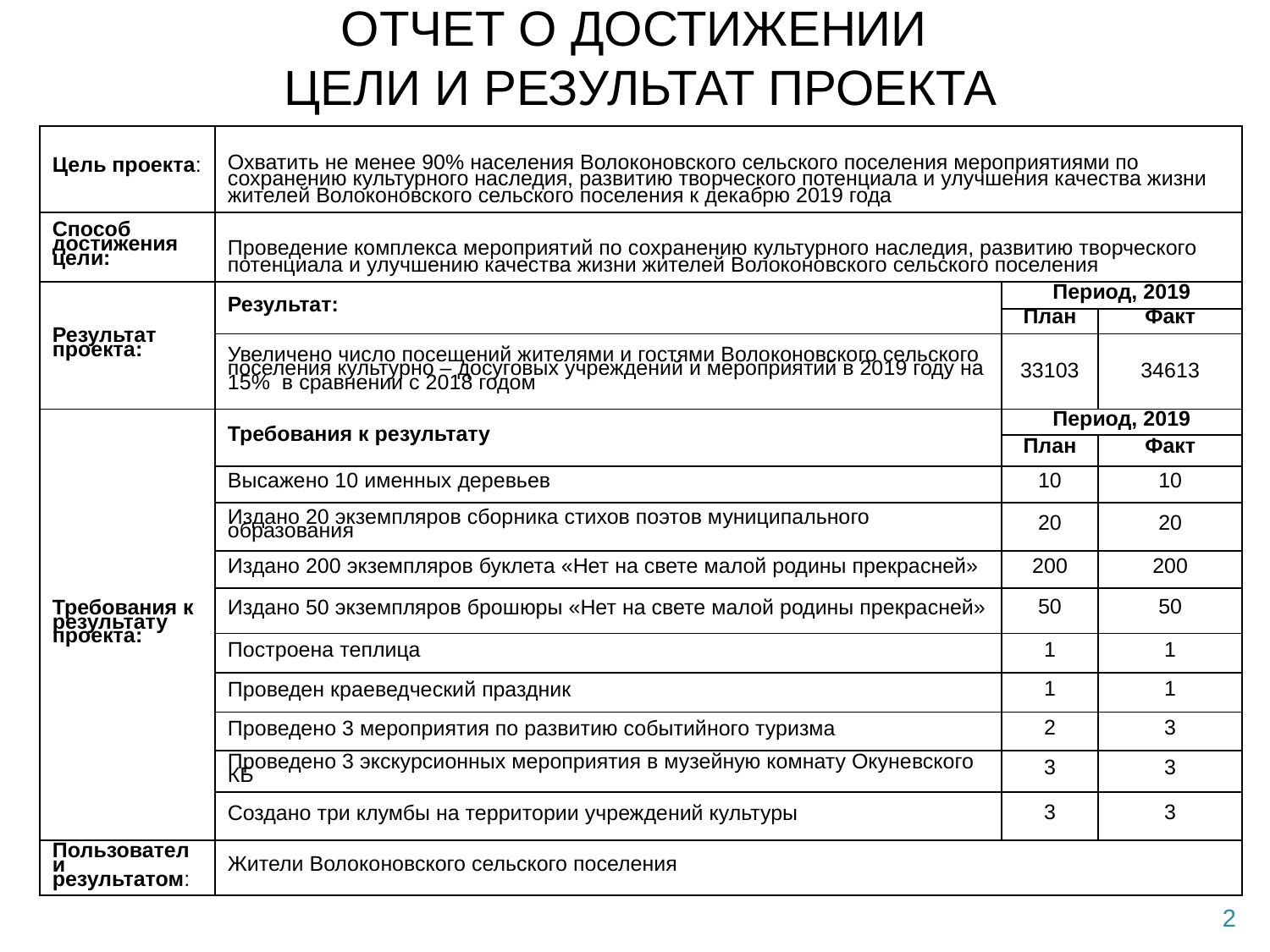

ОТЧЕТ О ДОСТИЖЕНИИ
ЦЕЛИ И РЕЗУЛЬТАТ ПРОЕКТА
| Цель проекта: | Охватить не менее 90% населения Волоконовского сельского поселения мероприятиями по сохранению культурного наследия, развитию творческого потенциала и улучшения качества жизни жителей Волоконовского сельского поселения к декабрю 2019 года |  |  |
| --- | --- | --- | --- |
| Способ достижения цели: | Проведение комплекса мероприятий по сохранению культурного наследия, развитию творческого потенциала и улучшению качества жизни жителей Волоконовского сельского поселения |  |  |
| Результат проекта: | Результат: | Период, 2019 |  |
|  |  | План | Факт |
|  | Увеличено число посещений жителями и гостями Волоконовского сельского поселения культурно – досуговых учреждений и мероприятий в 2019 году на 15% в сравнении с 2018 годом | 33103 | 34613 |
| Требования к результату проекта: | Требования к результату | Период, 2019 |  |
|  |  | План | Факт |
|  | Высажено 10 именных деревьев | 10 | 10 |
|  | Издано 20 экземпляров сборника стихов поэтов муниципального образования | 20 | 20 |
|  | Издано 200 экземпляров буклета «Нет на свете малой родины прекрасней» | 200 | 200 |
|  | Издано 50 экземпляров брошюры «Нет на свете малой родины прекрасней» | 50 | 50 |
|  | Построена теплица | 1 | 1 |
|  | Проведен краеведческий праздник | 1 | 1 |
|  | Проведено 3 мероприятия по развитию событийного туризма | 2 | 3 |
|  | Проведено 3 экскурсионных мероприятия в музейную комнату Окуневского КБ | 3 | 3 |
|  | Создано три клумбы на территории учреждений культуры | 3 | 3 |
| Пользователи результатом: | Жители Волоконовского сельского поселения |  |  |
2